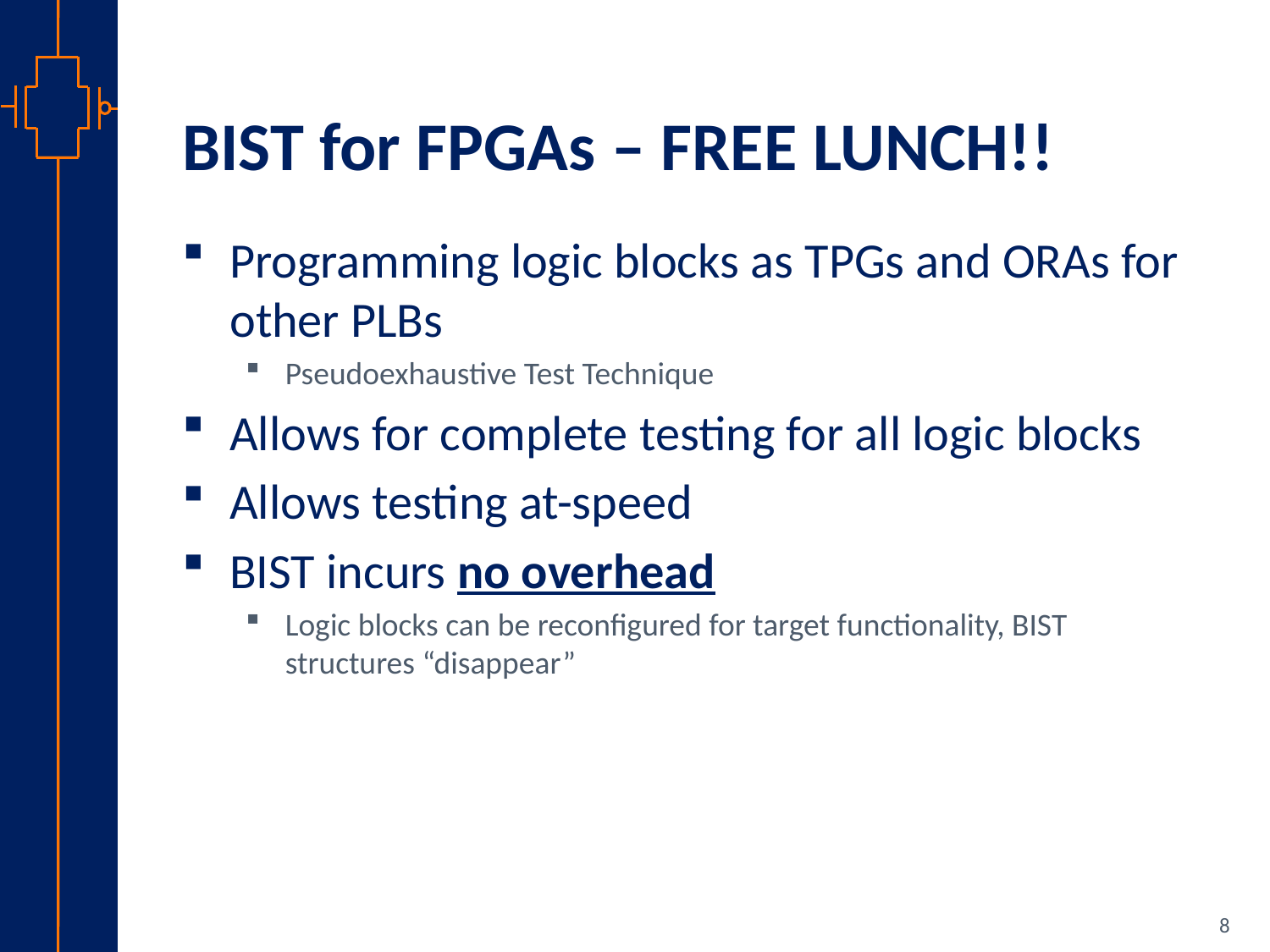

# BIST for FPGAs – FREE LUNCH!!
Programming logic blocks as TPGs and ORAs for other PLBs
Pseudoexhaustive Test Technique
Allows for complete testing for all logic blocks
Allows testing at-speed
BIST incurs no overhead
Logic blocks can be reconfigured for target functionality, BIST structures “disappear”

8